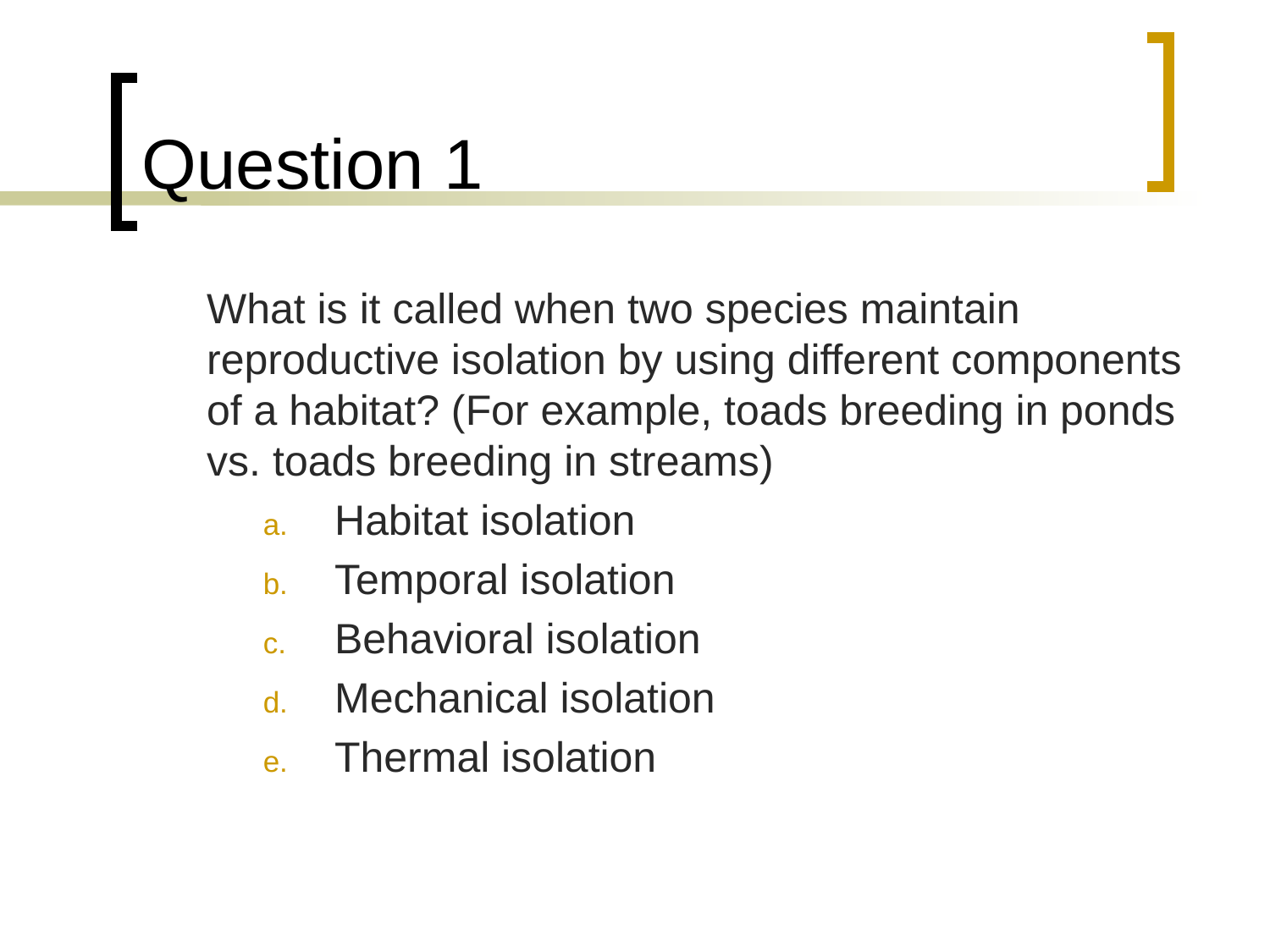

# Question 1
	What is it called when two species maintain reproductive isolation by using different components of a habitat? (For example, toads breeding in ponds vs. toads breeding in streams)
Habitat isolation
Temporal isolation
Behavioral isolation
Mechanical isolation
Thermal isolation